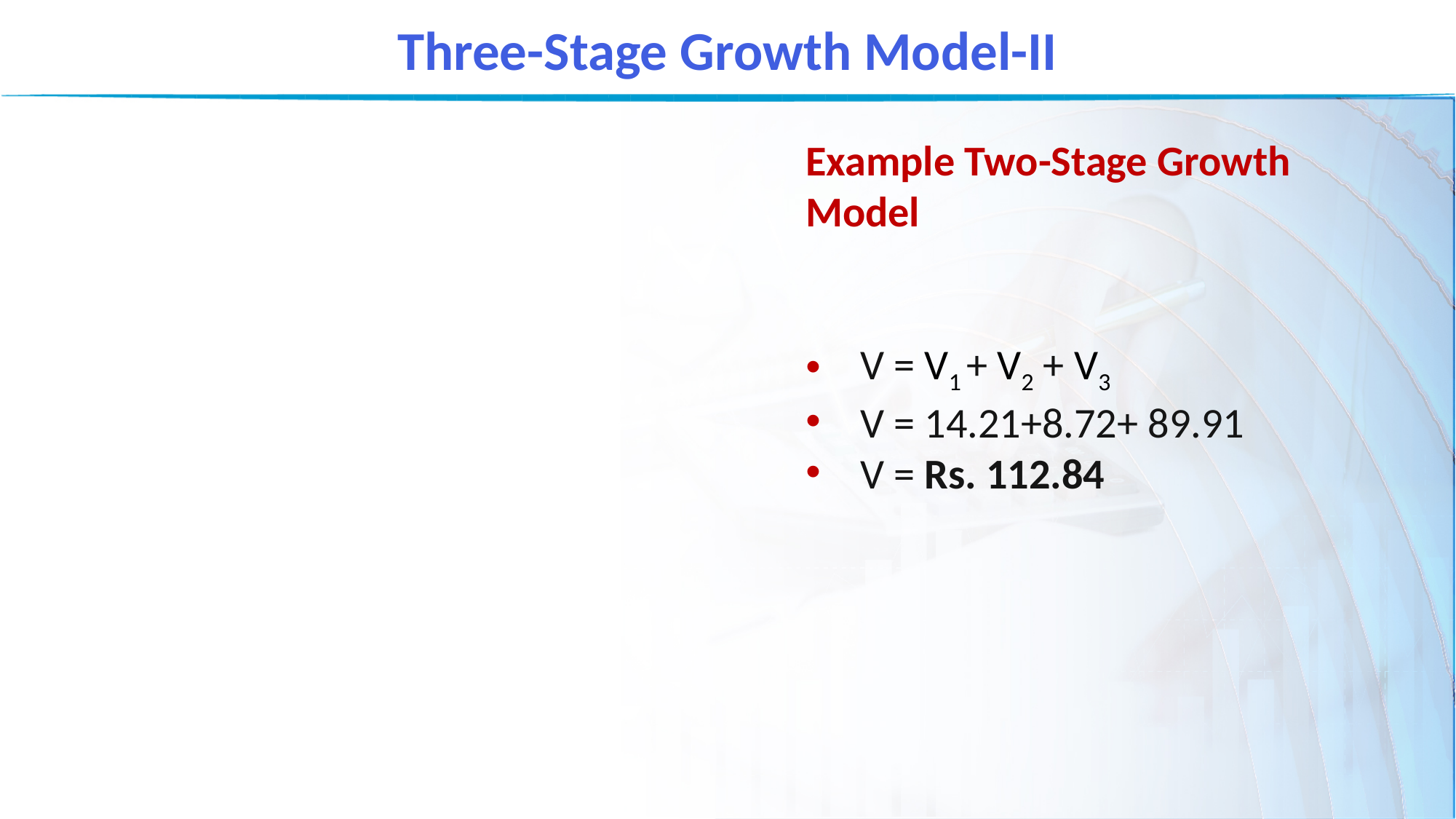

Three-Stage Growth Model-II
Example Two-Stage Growth Model

V = V1 + V2 + V3
V = 14.21+8.72+ 89.91
V = Rs. 112.84